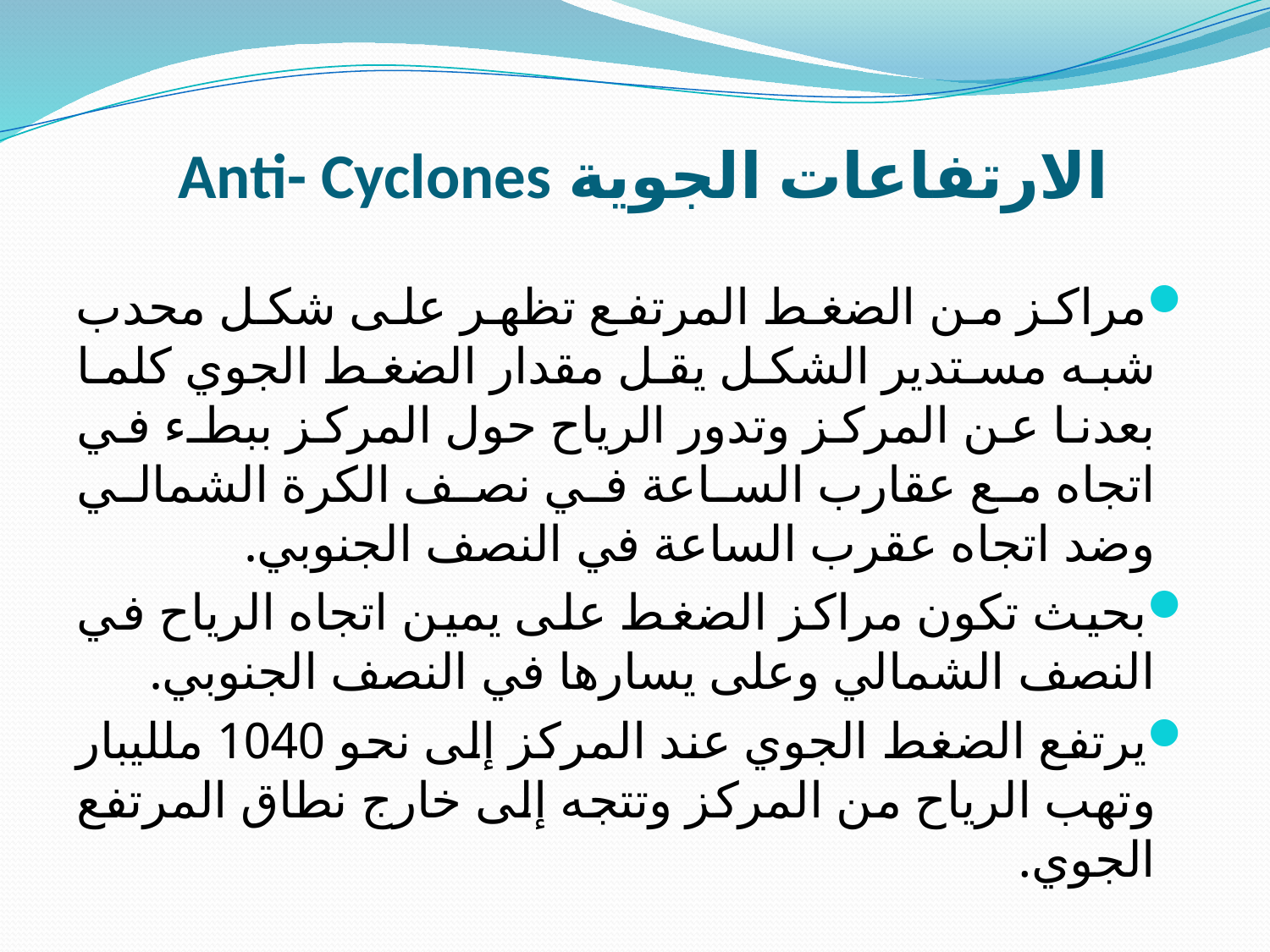

# الارتفاعات الجوية Anti- Cyclones
مراكز من الضغط المرتفع تظهر على شكل محدب شبه مستدير الشكل يقل مقدار الضغط الجوي كلما بعدنا عن المركز وتدور الرياح حول المركز ببطء في اتجاه مع عقارب الساعة في نصف الكرة الشمالي وضد اتجاه عقرب الساعة في النصف الجنوبي.
بحيث تكون مراكز الضغط على يمين اتجاه الرياح في النصف الشمالي وعلى يسارها في النصف الجنوبي.
يرتفع الضغط الجوي عند المركز إلى نحو 1040 ملليبار وتهب الرياح من المركز وتتجه إلى خارج نطاق المرتفع الجوي.